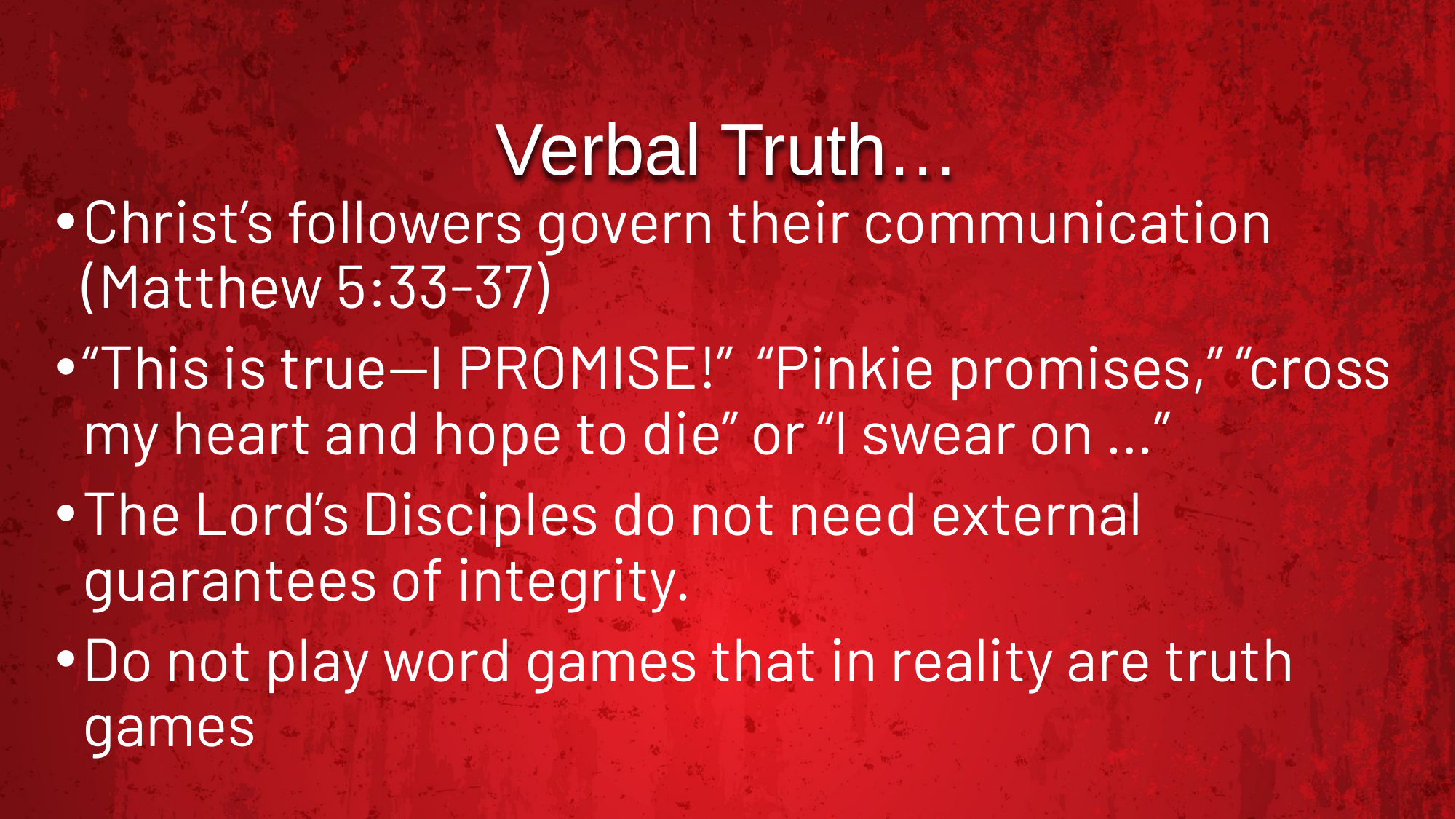

# Verbal Truth…
Christ’s followers govern their communication (Matthew 5:33-37)
“This is true—I PROMISE!”  “Pinkie promises,” “cross my heart and hope to die” or “I swear on …”
The Lord’s Disciples do not need external guarantees of integrity.
Do not play word games that in reality are truth games